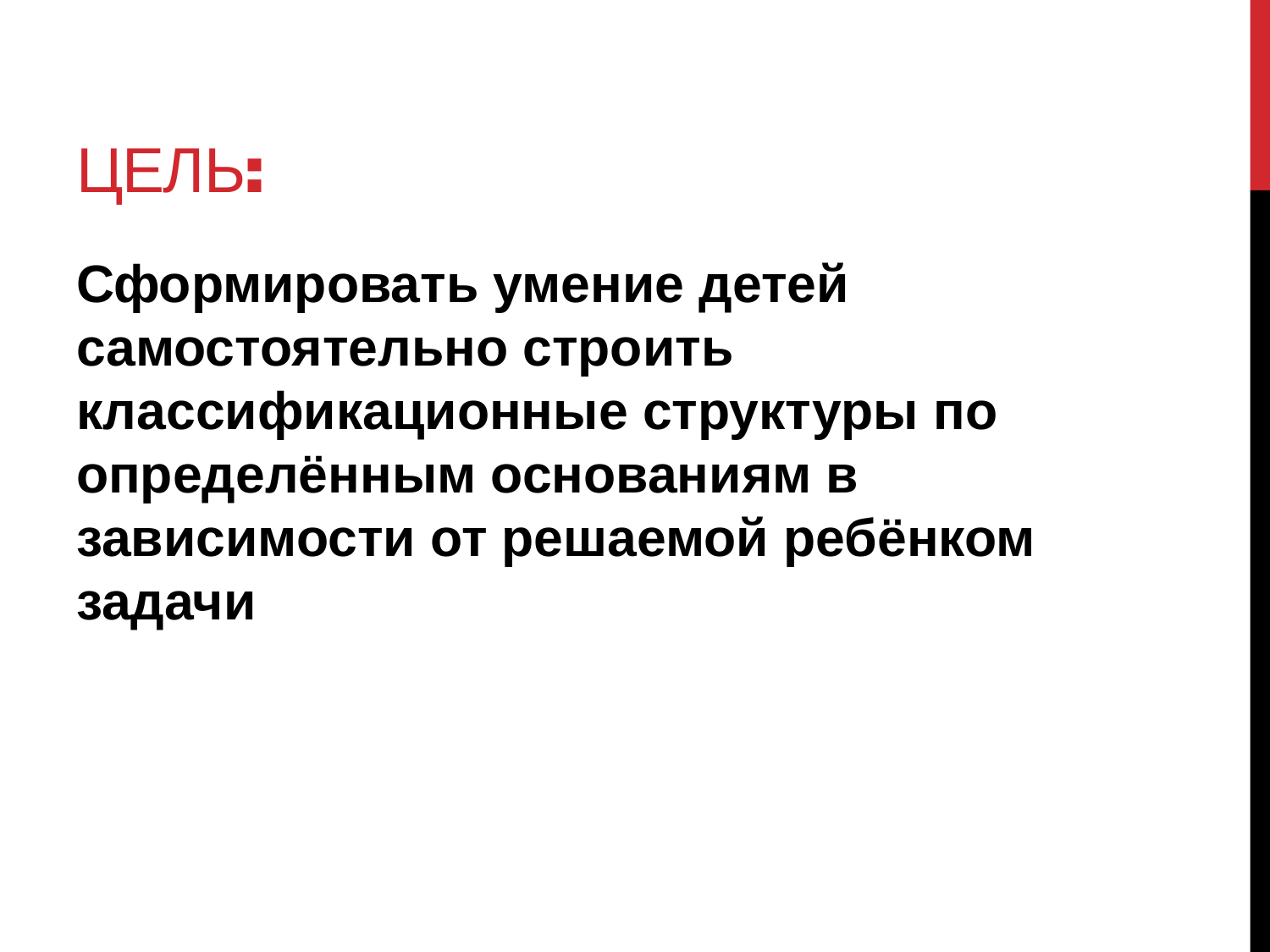

# Цель:
Сформировать умение детей самостоятельно строить классификационные структуры по определённым основаниям в зависимости от решаемой ребёнком задачи